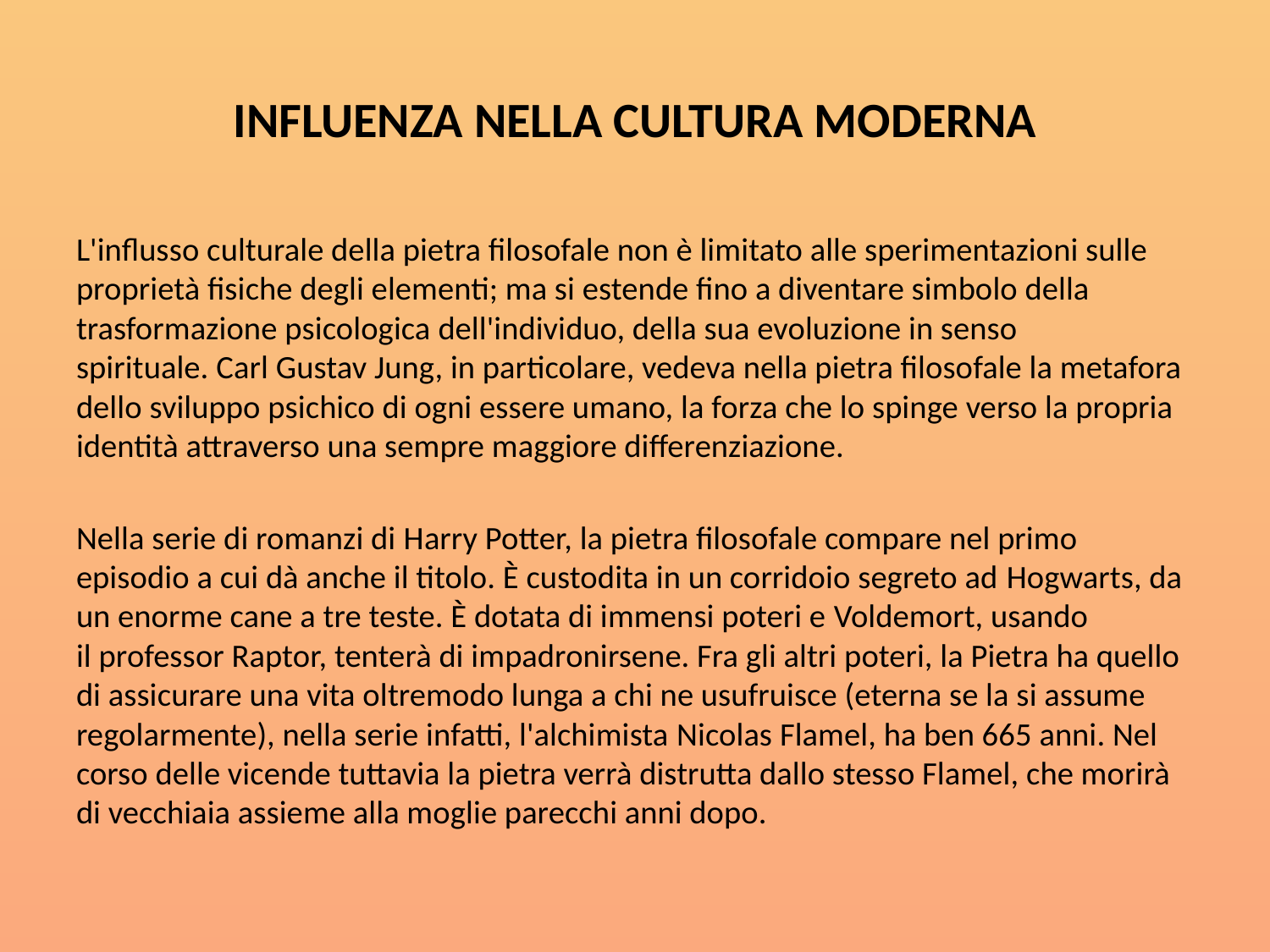

# INFLUENZA NELLA CULTURA MODERNA
L'influsso culturale della pietra filosofale non è limitato alle sperimentazioni sulle proprietà fisiche degli elementi; ma si estende fino a diventare simbolo della trasformazione psicologica dell'individuo, della sua evoluzione in senso spirituale. Carl Gustav Jung, in particolare, vedeva nella pietra filosofale la metafora dello sviluppo psichico di ogni essere umano, la forza che lo spinge verso la propria identità attraverso una sempre maggiore differenziazione.

Nella serie di romanzi di Harry Potter, la pietra filosofale compare nel primo episodio a cui dà anche il titolo. È custodita in un corridoio segreto ad Hogwarts, da un enorme cane a tre teste. È dotata di immensi poteri e Voldemort, usando il professor Raptor, tenterà di impadronirsene. Fra gli altri poteri, la Pietra ha quello di assicurare una vita oltremodo lunga a chi ne usufruisce (eterna se la si assume regolarmente), nella serie infatti, l'alchimista Nicolas Flamel, ha ben 665 anni. Nel corso delle vicende tuttavia la pietra verrà distrutta dallo stesso Flamel, che morirà di vecchiaia assieme alla moglie parecchi anni dopo.